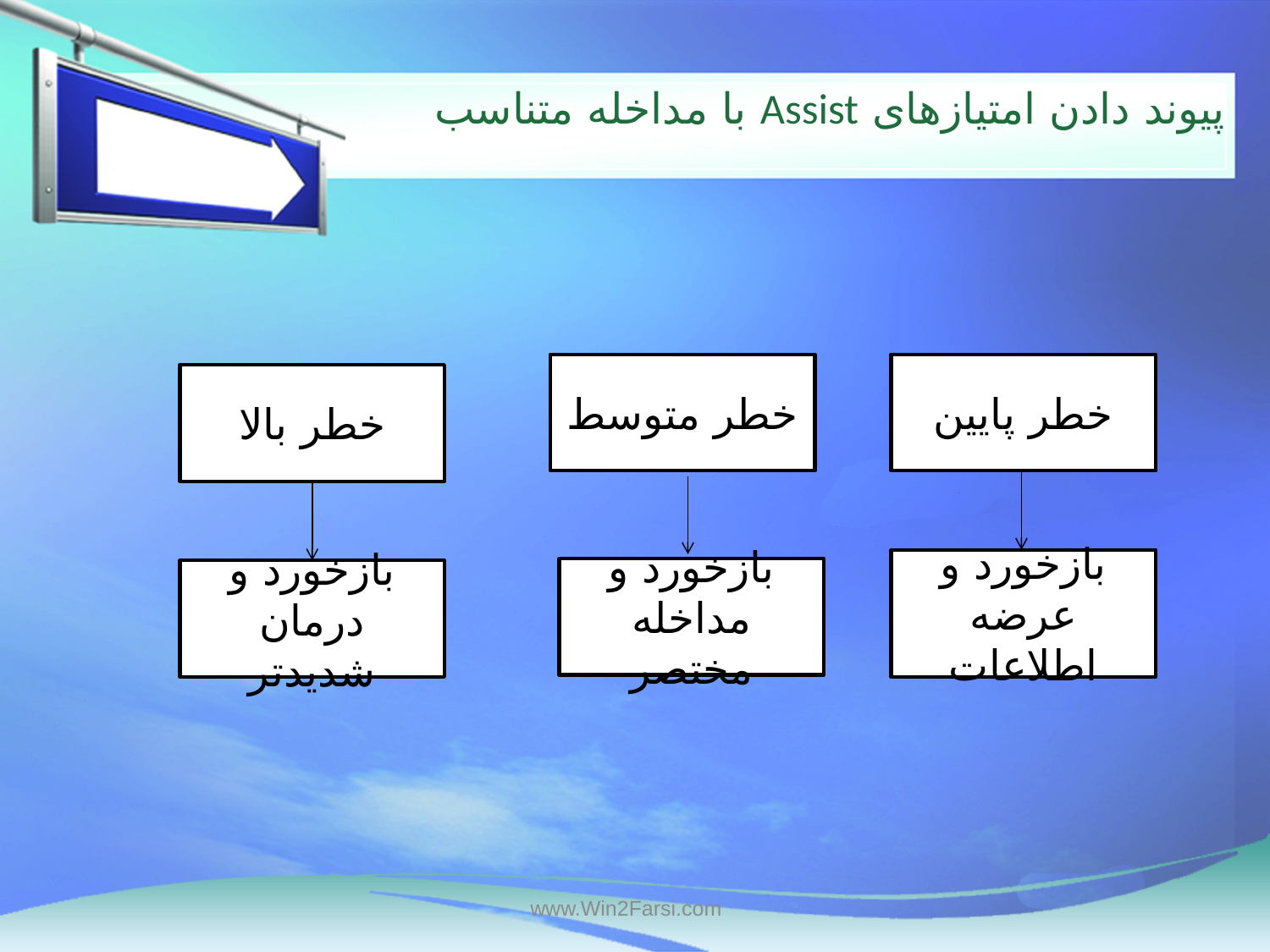

# پیوند دادن امتیازهای Assist با مداخله متناسب

خطر متوسط
خطر پایین
خطر بالا
بازخورد و عرضه اطلاعات
بازخورد و مداخله مختصر
بازخورد و درمان شدیدتر
www.Win2Farsi.com